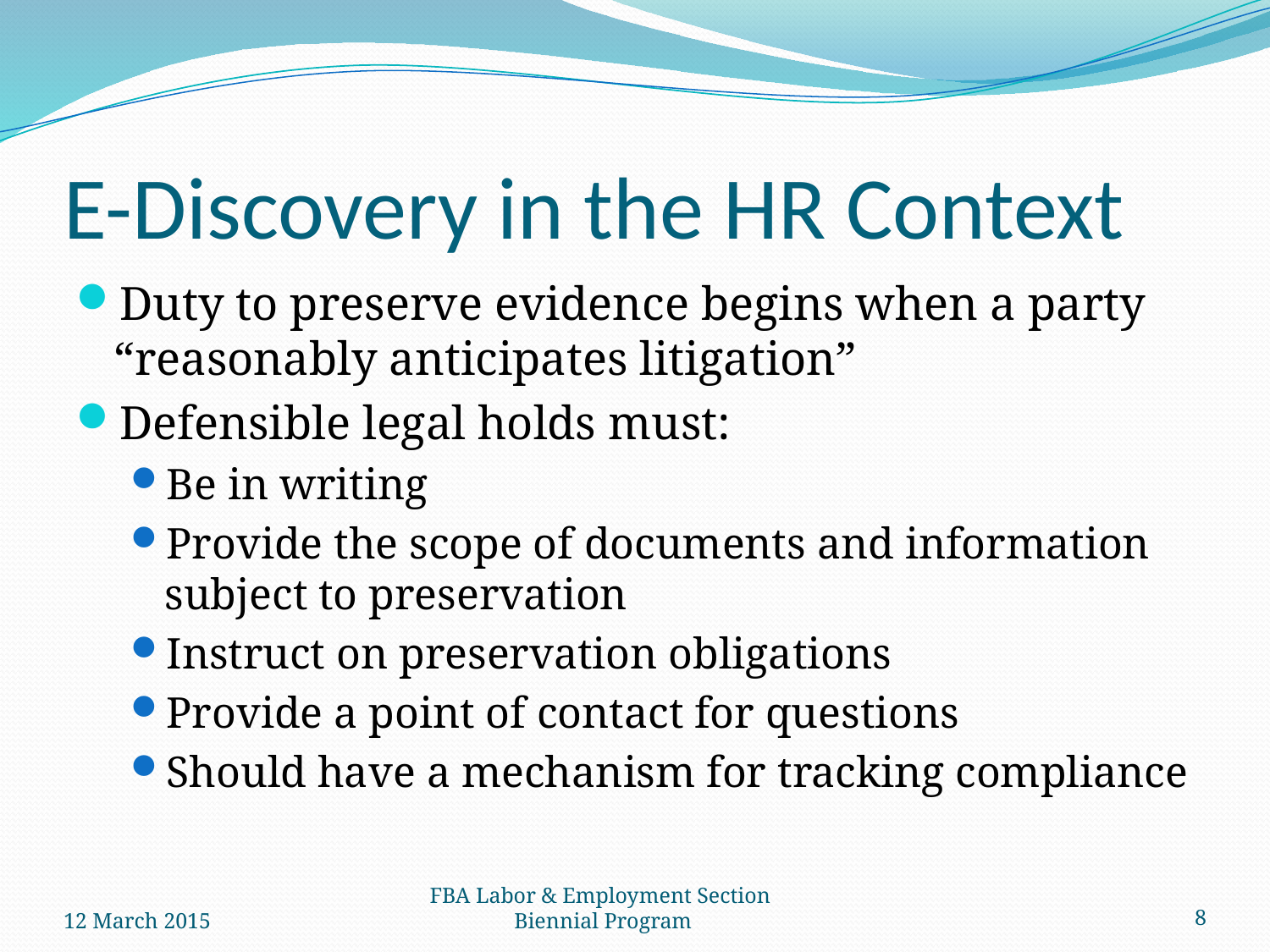

# E-Discovery in the HR Context
Duty to preserve evidence begins when a party “reasonably anticipates litigation”
Defensible legal holds must:
Be in writing
Provide the scope of documents and information subject to preservation
Instruct on preservation obligations
Provide a point of contact for questions
Should have a mechanism for tracking compliance

12 March 2015
FBA Labor & Employment Section
Biennial Program
8